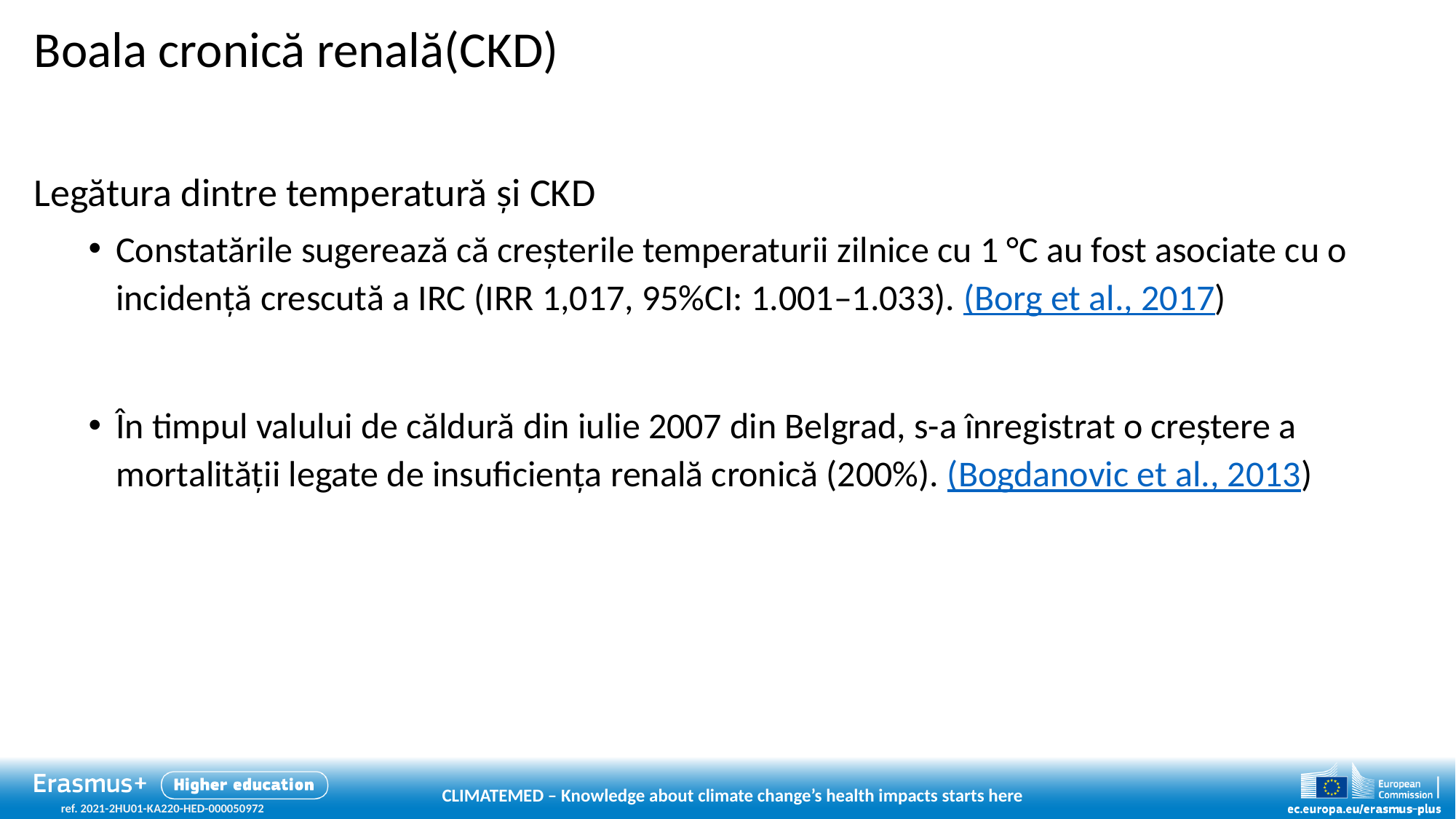

# Boala cronică renală(CKD)
Legătura dintre temperatură și CKD
Constatările sugerează că creșterile temperaturii zilnice cu 1 °C au fost asociate cu o incidență crescută a IRC (IRR 1,017, 95%CI: 1.001–1.033). (Borg et al., 2017)

În timpul valului de căldură din iulie 2007 din Belgrad, s-a înregistrat o creștere a mortalității legate de insuficiența renală cronică (200%). (Bogdanovic et al., 2013)